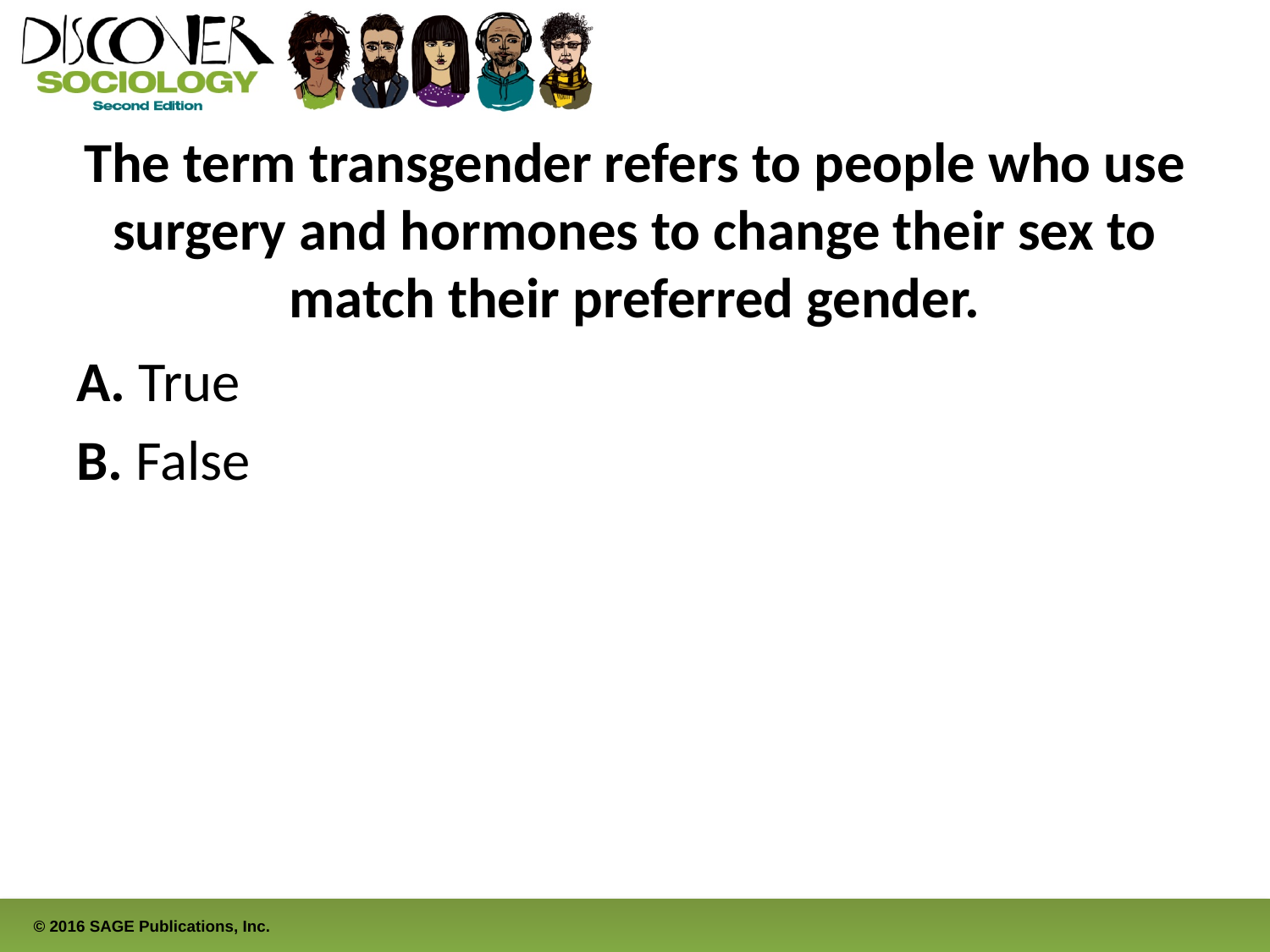

# The term transgender refers to people who use surgery and hormones to change their sex to match their preferred gender.
A. True
B. False